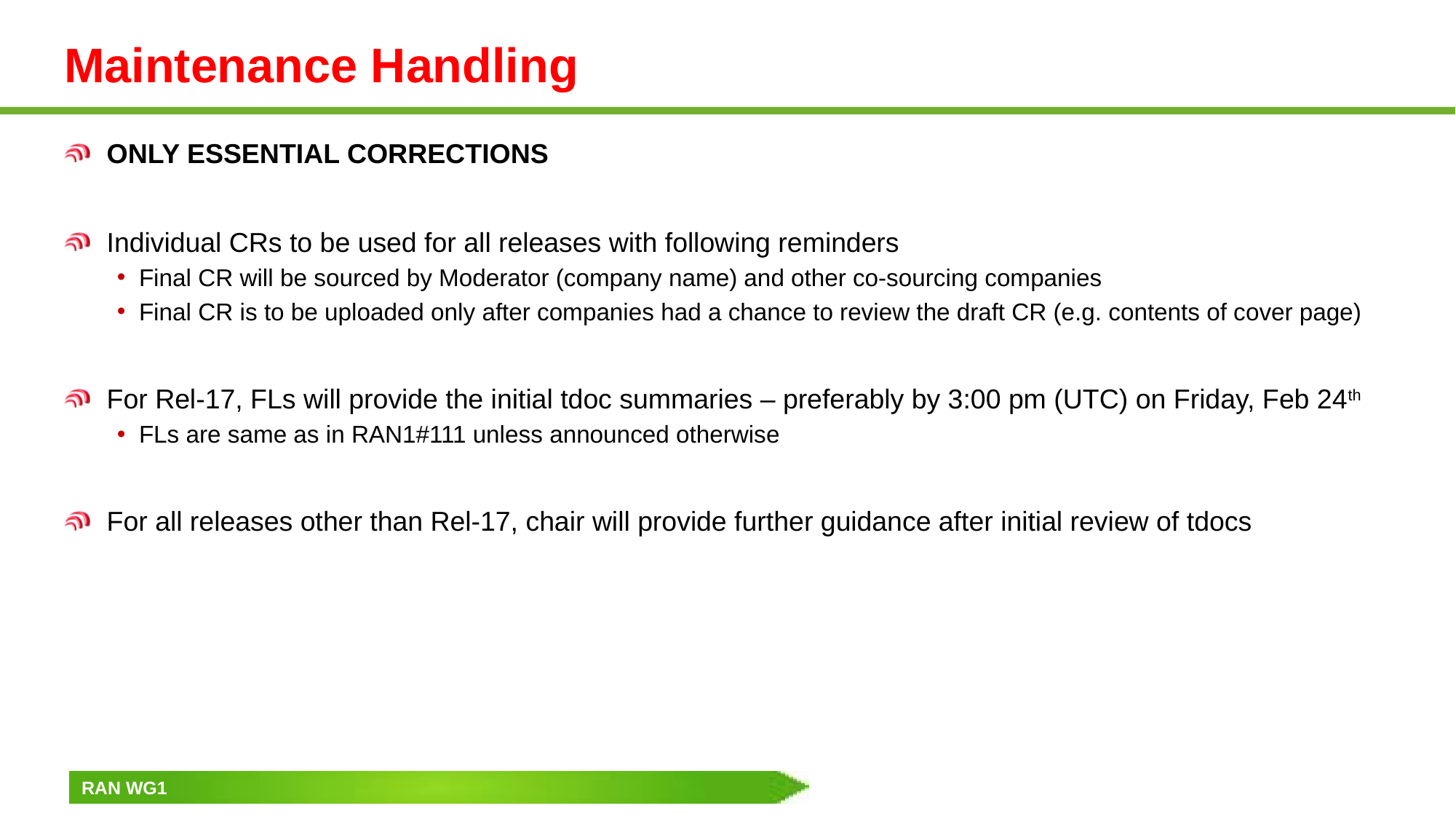

# Maintenance Handling
ONLY ESSENTIAL CORRECTIONS

Individual CRs to be used for all releases with following reminders
Final CR will be sourced by Moderator (company name) and other co-sourcing companies
Final CR is to be uploaded only after companies had a chance to review the draft CR (e.g. contents of cover page)

For Rel-17, FLs will provide the initial tdoc summaries – preferably by 3:00 pm (UTC) on Friday, Feb 24th
FLs are same as in RAN1#111 unless announced otherwise

For all releases other than Rel-17, chair will provide further guidance after initial review of tdocs